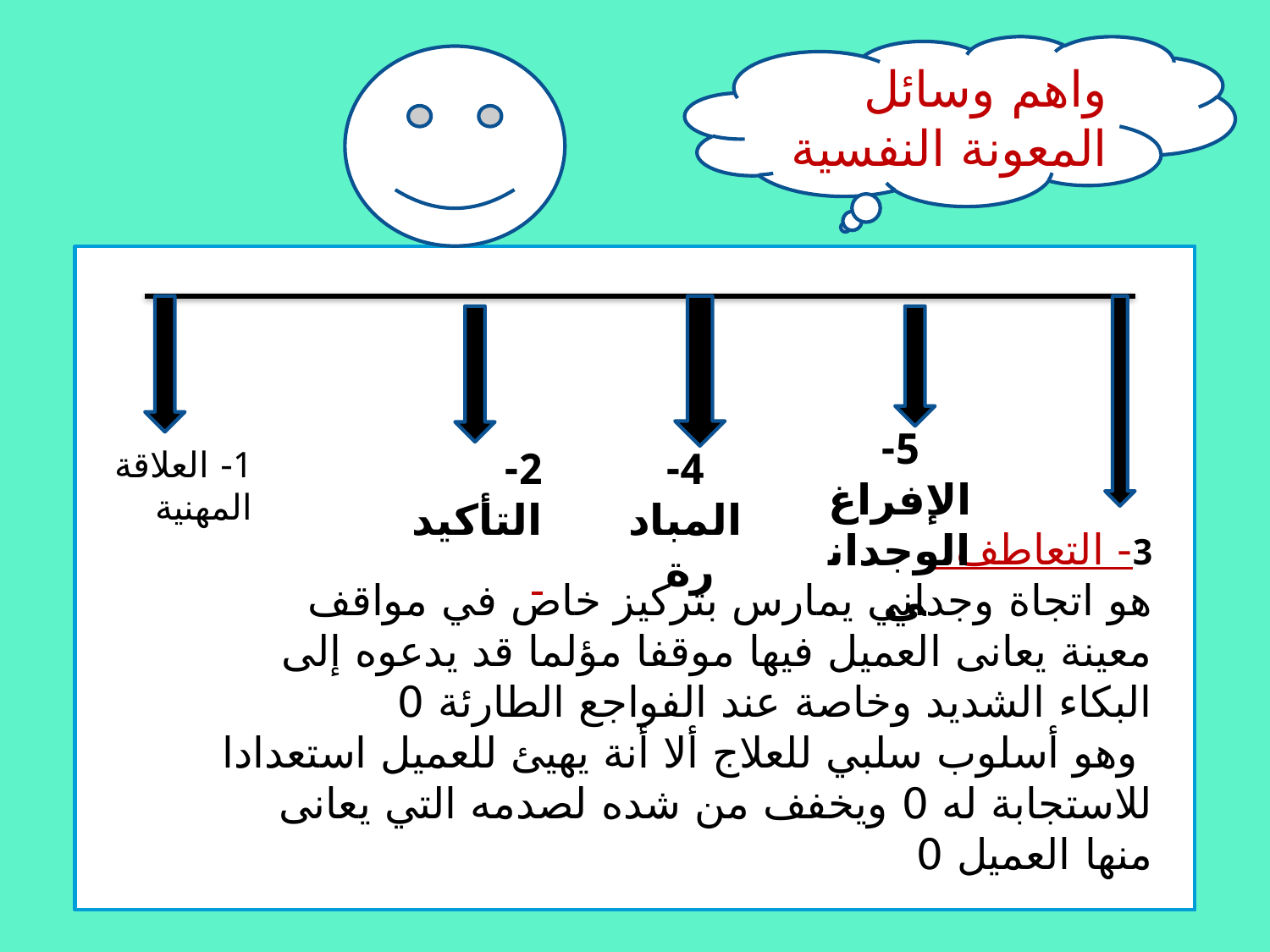

واهم وسائل المعونة النفسية

5- الإفراغ الوجداني
1- العلاقة المهنية

2- التأكيد

4- المبادرة
3- التعاطف:
هو اتجاة وجداني يمارس بتركيز خاص في مواقف معينة يعانى العميل فيها موقفا مؤلما قد يدعوه إلى البكاء الشديد وخاصة عند الفواجع الطارئة 0
 وهو أسلوب سلبي للعلاج ألا أنة يهيئ للعميل استعدادا للاستجابة له 0 ويخفف من شده لصدمه التي يعانى منها العميل 0